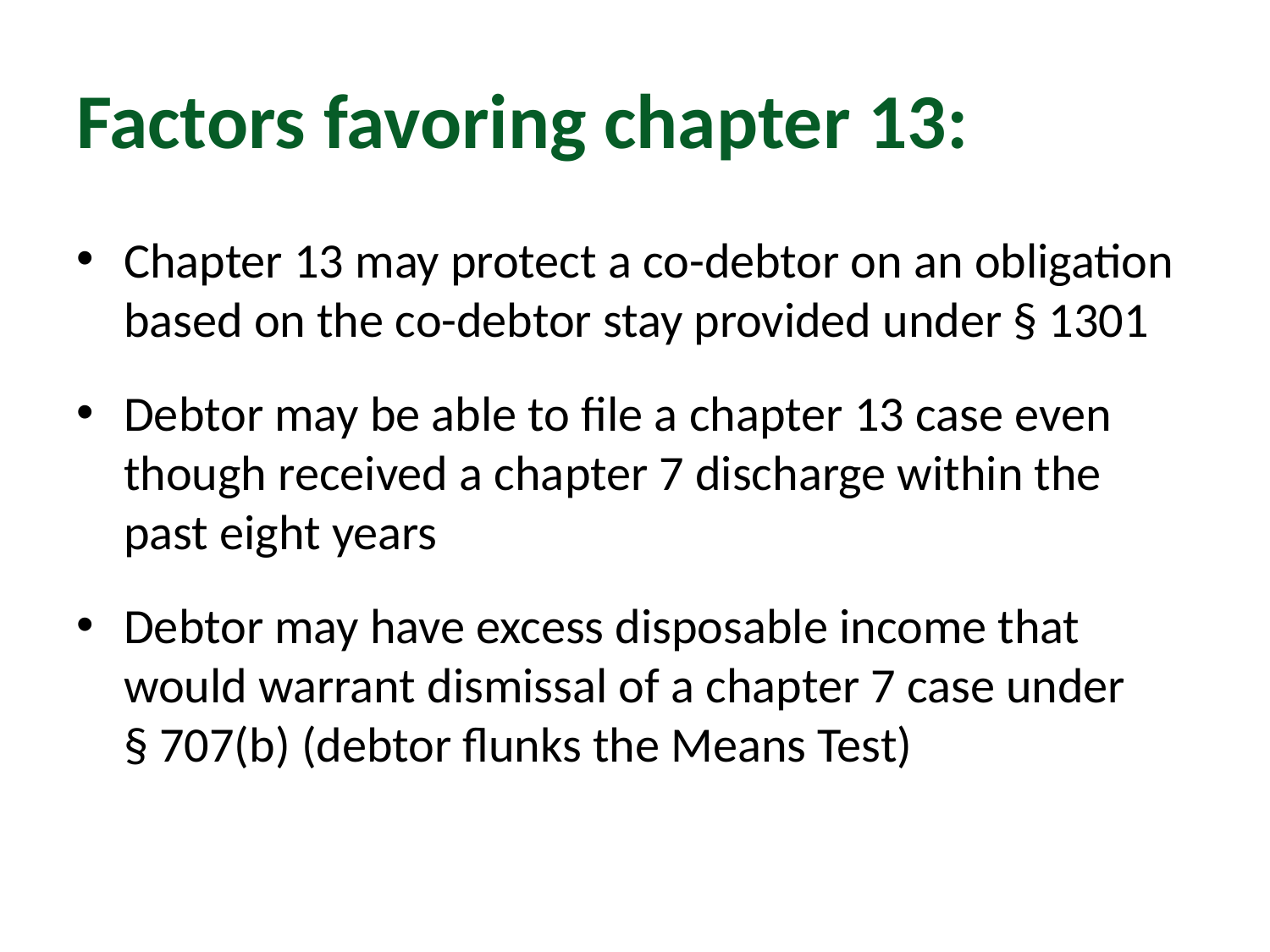

# Factors favoring chapter 13:
Chapter 13 may protect a co-debtor on an obligation based on the co-debtor stay provided under § 1301
Debtor may be able to file a chapter 13 case even though received a chapter 7 discharge within the past eight years
Debtor may have excess disposable income that would warrant dismissal of a chapter 7 case under
§ 707(b) (debtor flunks the Means Test)